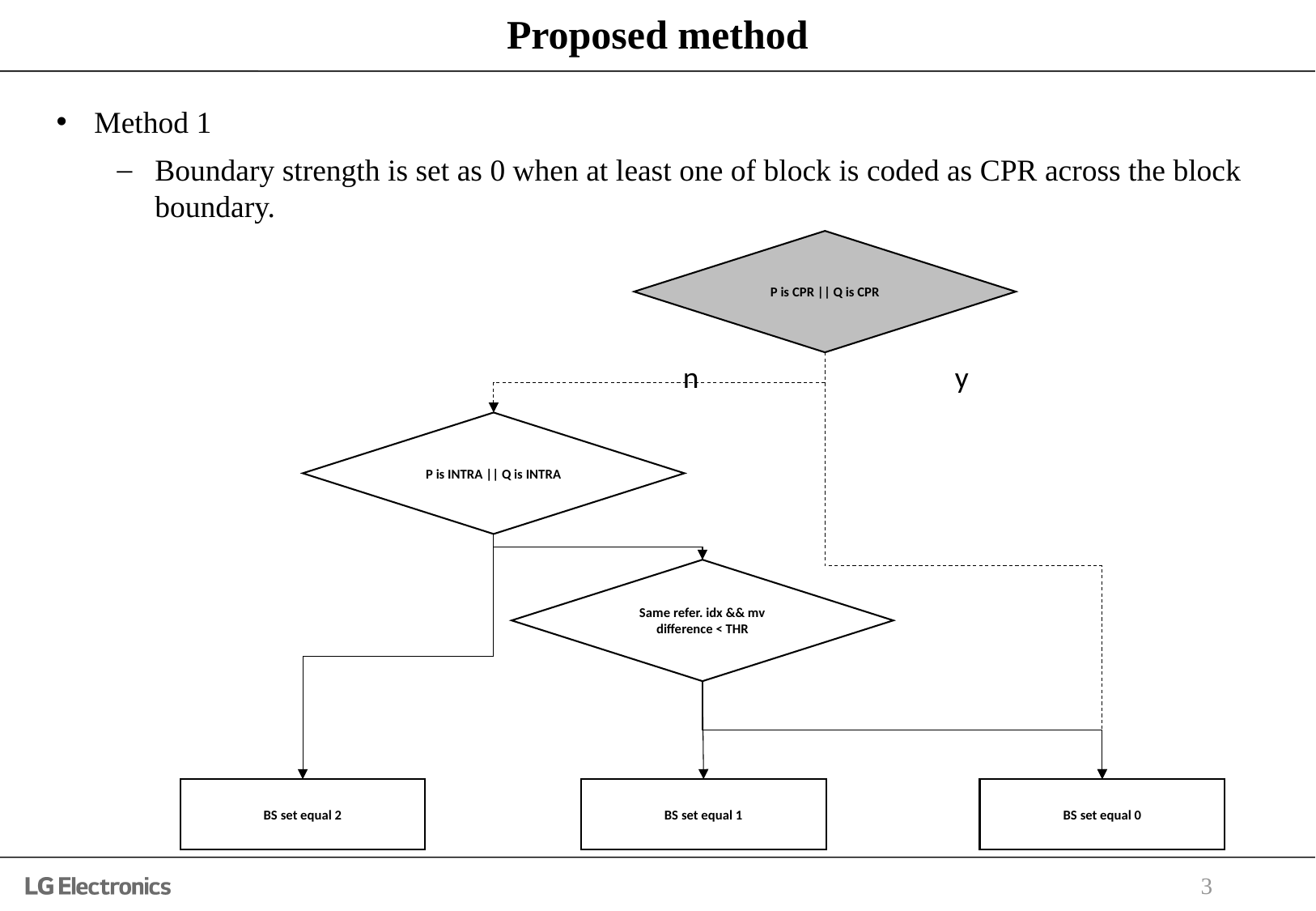

# Proposed method
Method 1
Boundary strength is set as 0 when at least one of block is coded as CPR across the block boundary.
P is CPR || Q is CPR
n
y
P is INTRA || Q is INTRA
Same refer. idx && mv difference < THR
BS set equal 2
BS set equal 1
BS set equal 0
3